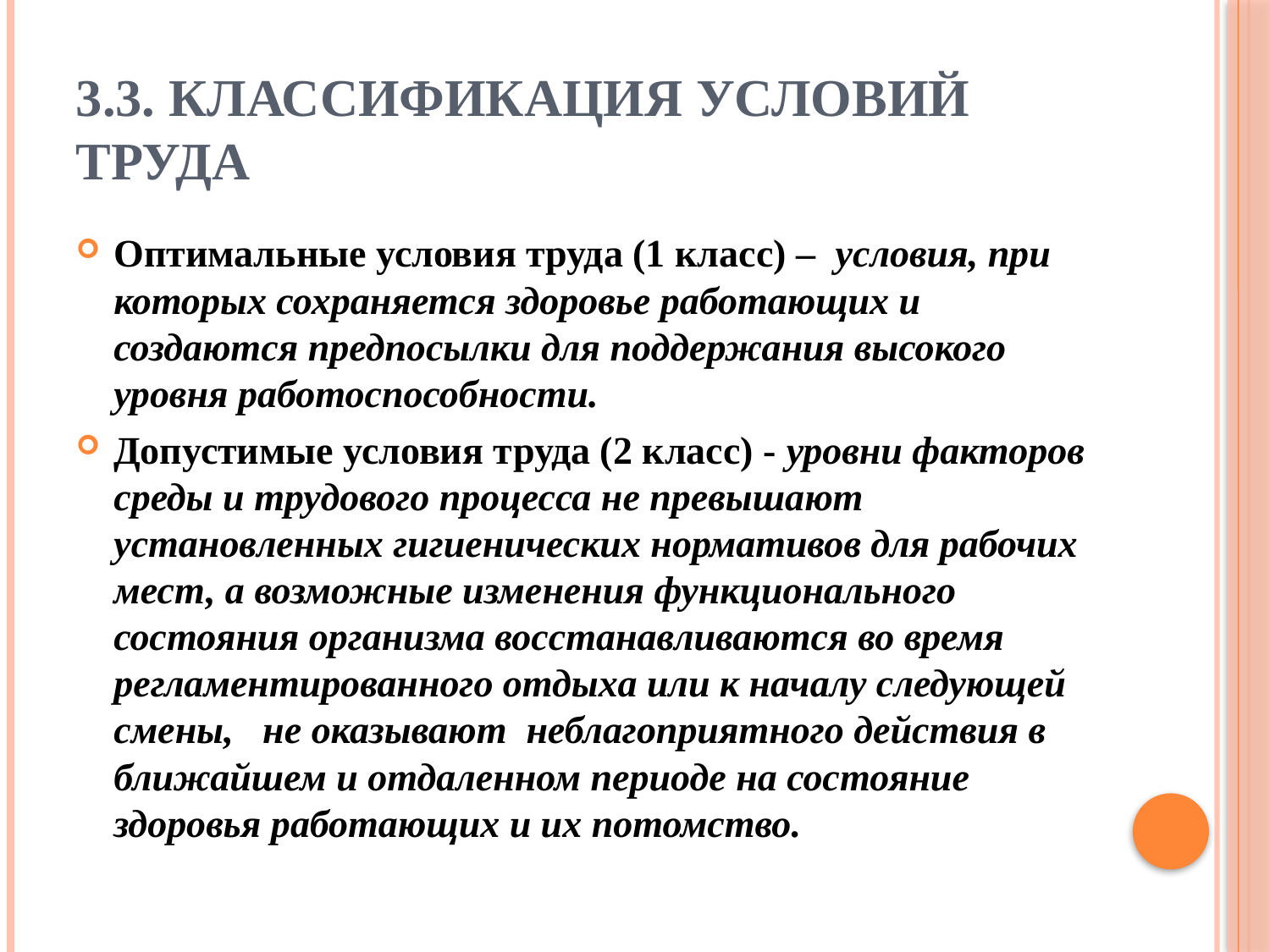

# 3.3. Классификация условий труда
Оптимальные условия труда (1 класс) –  условия, при которых сохраняется здоровье работающих и создаются предпосылки для поддержания высокого уровня работоспособности.
Допустимые условия труда (2 класс) - уровни факторов среды и трудового процесса не превышают установленных гигиенических нормативов для рабочих мест, а возможные изменения функционального состояния организма восстанавливаются во время регламентированного отдыха или к началу следующей смены,   не оказывают  неблагоприятного действия в ближайшем и отдаленном периоде на состояние здоровья работающих и их потомство.